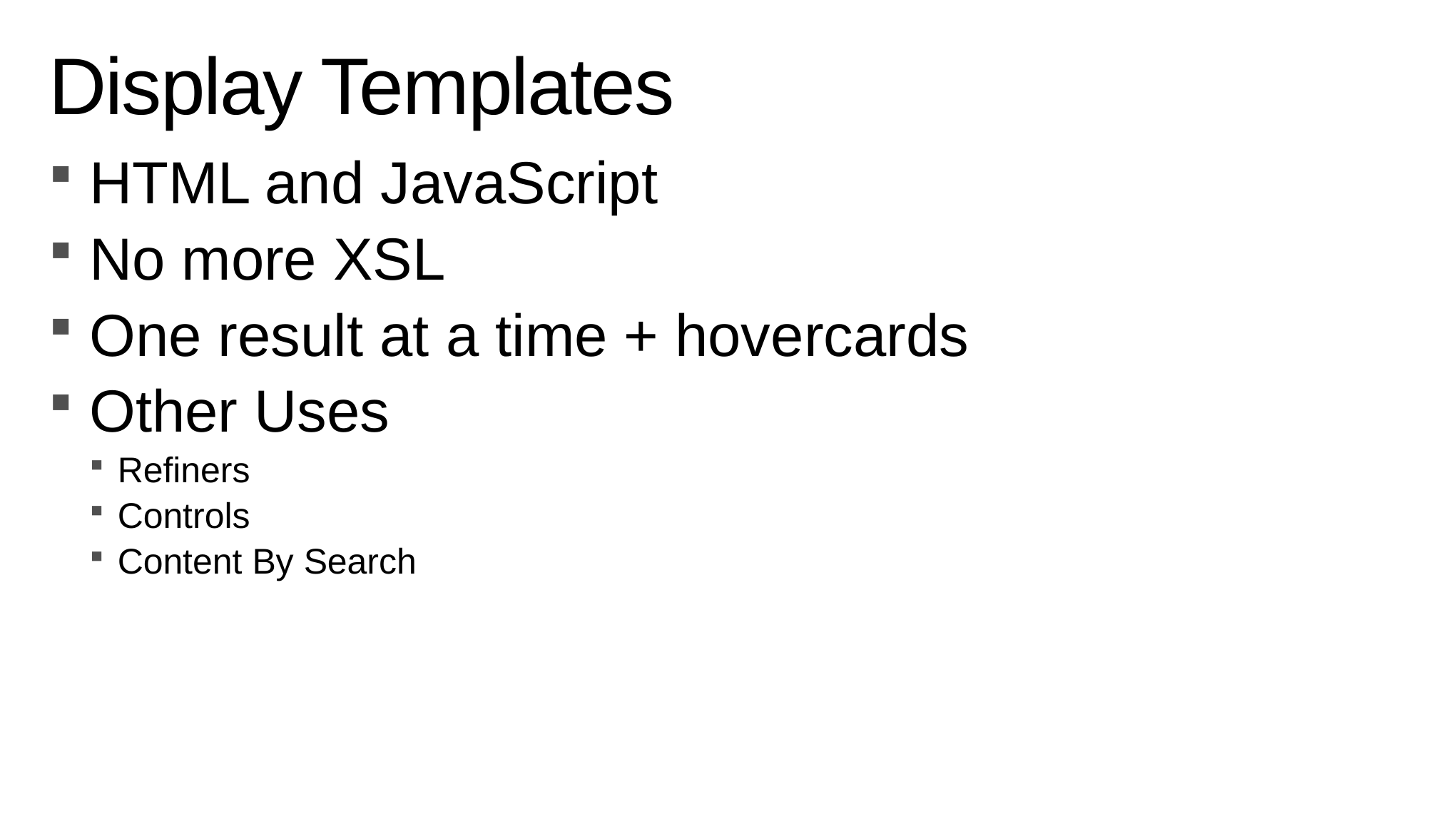

# Display Templates
HTML and JavaScript
No more XSL
One result at a time + hovercards
Other Uses
Refiners
Controls
Content By Search